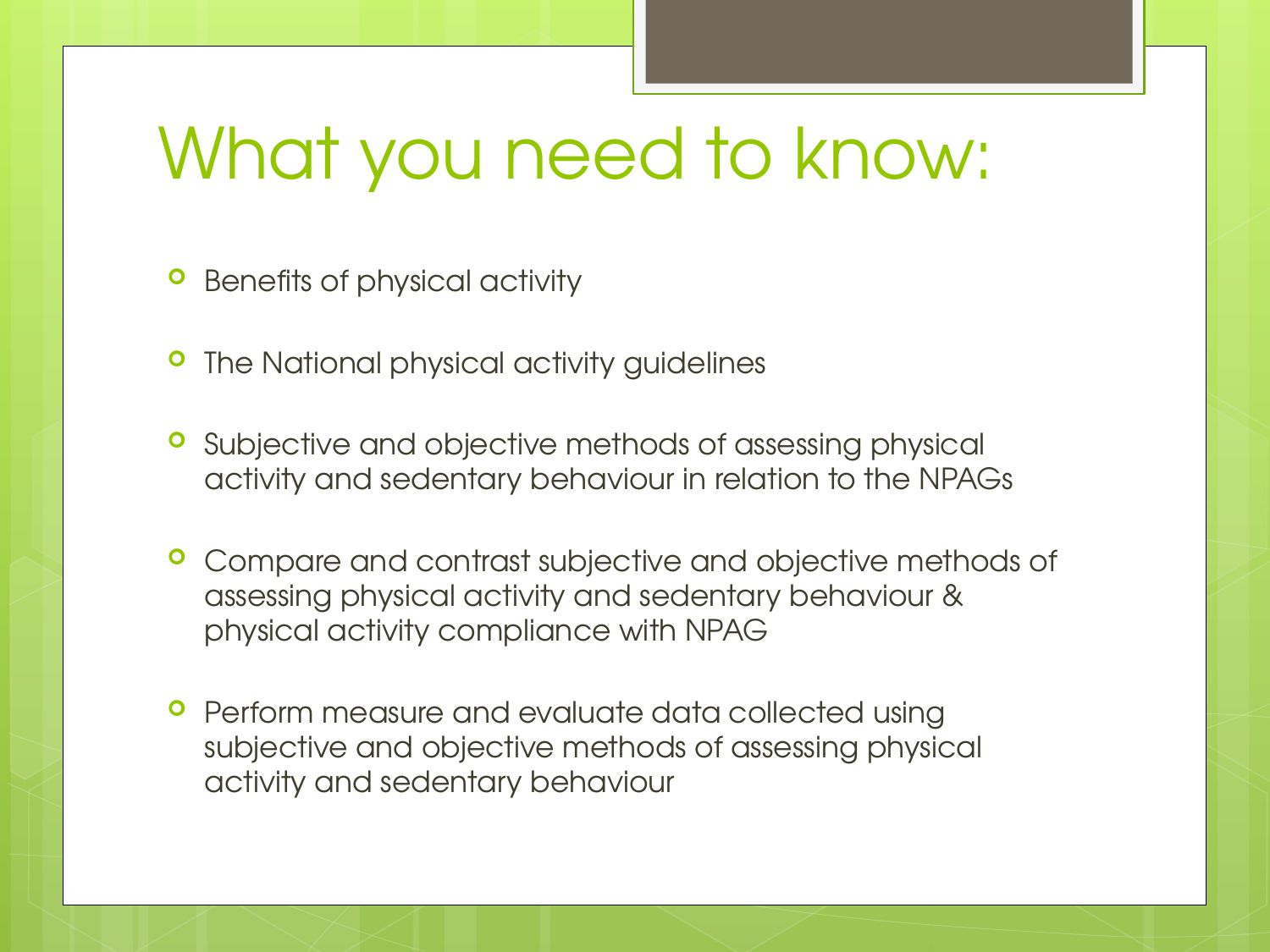

# What you need to know:
Benefits of physical activity

The National physical activity guidelines

Subjective and objective methods of assessing physical activity and sedentary behaviour in relation to the NPAGs

Compare and contrast subjective and objective methods of assessing physical activity and sedentary behaviour & physical activity compliance with NPAG

Perform measure and evaluate data collected using subjective and objective methods of assessing physical activity and sedentary behaviour